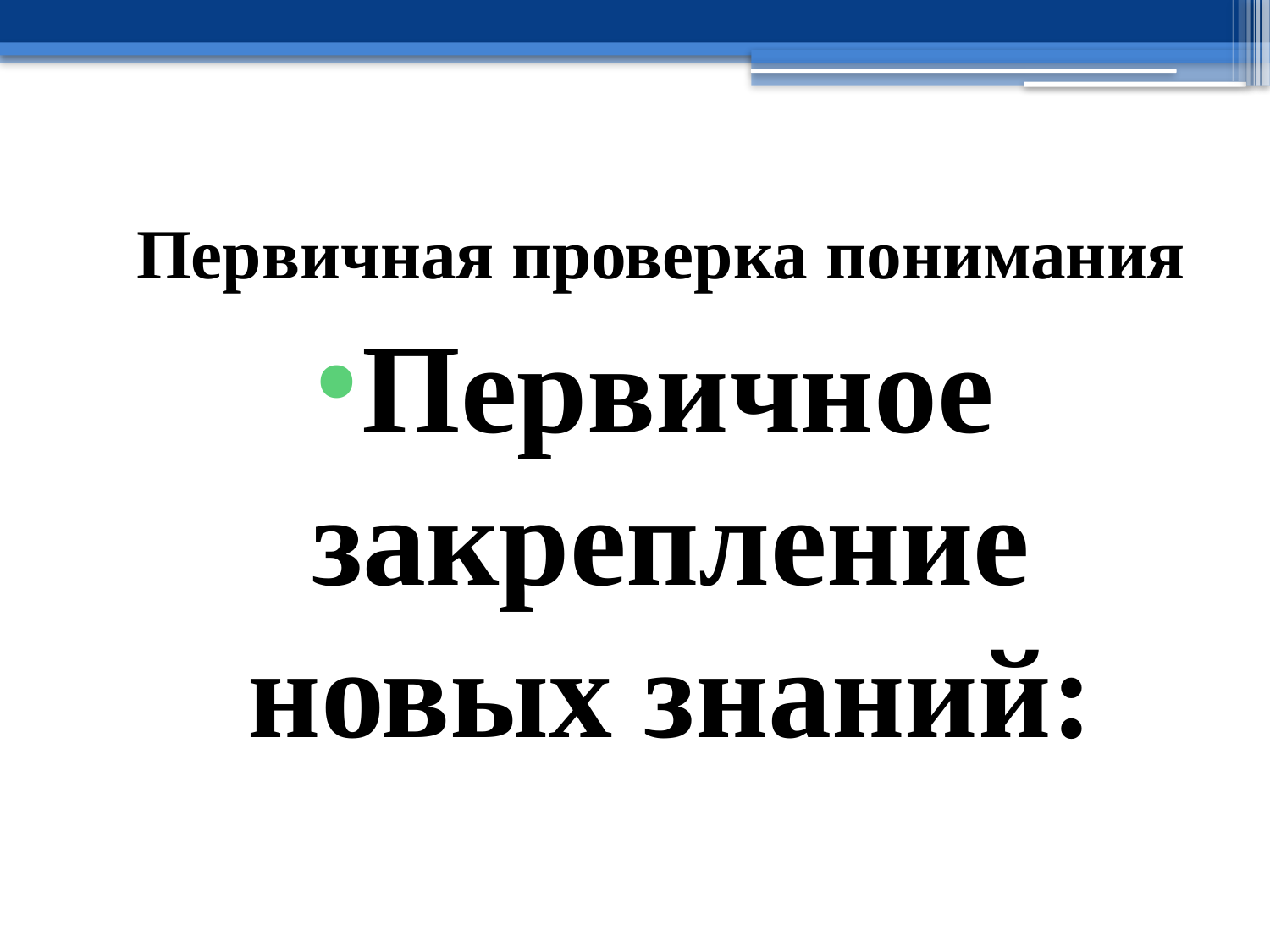

# Первичная проверка понимания
Первичное закрепление новых знаний: